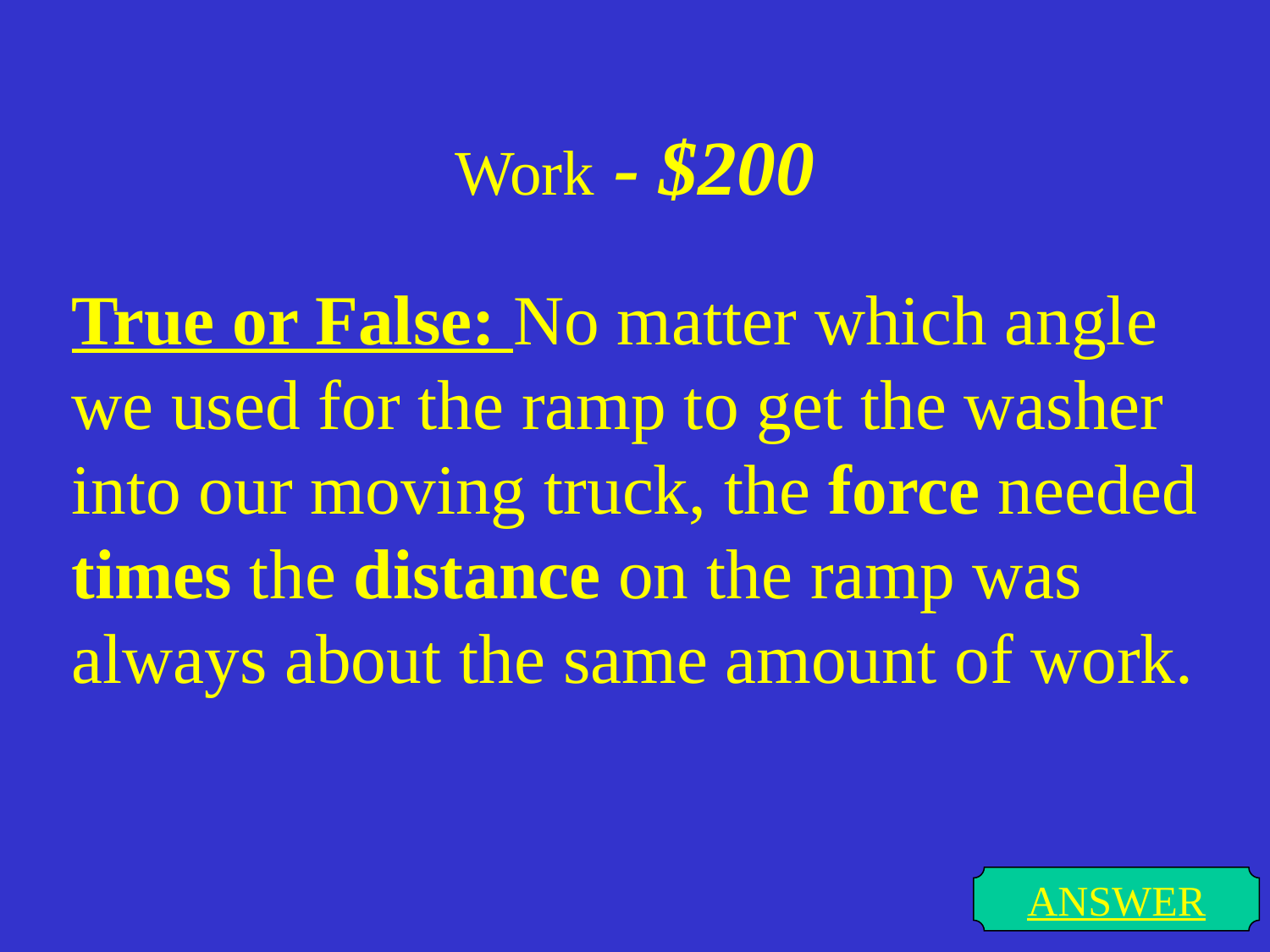

# Work - $200
True or False: No matter which angle we used for the ramp to get the washer into our moving truck, the force needed times the distance on the ramp was always about the same amount of work.

ANSWER